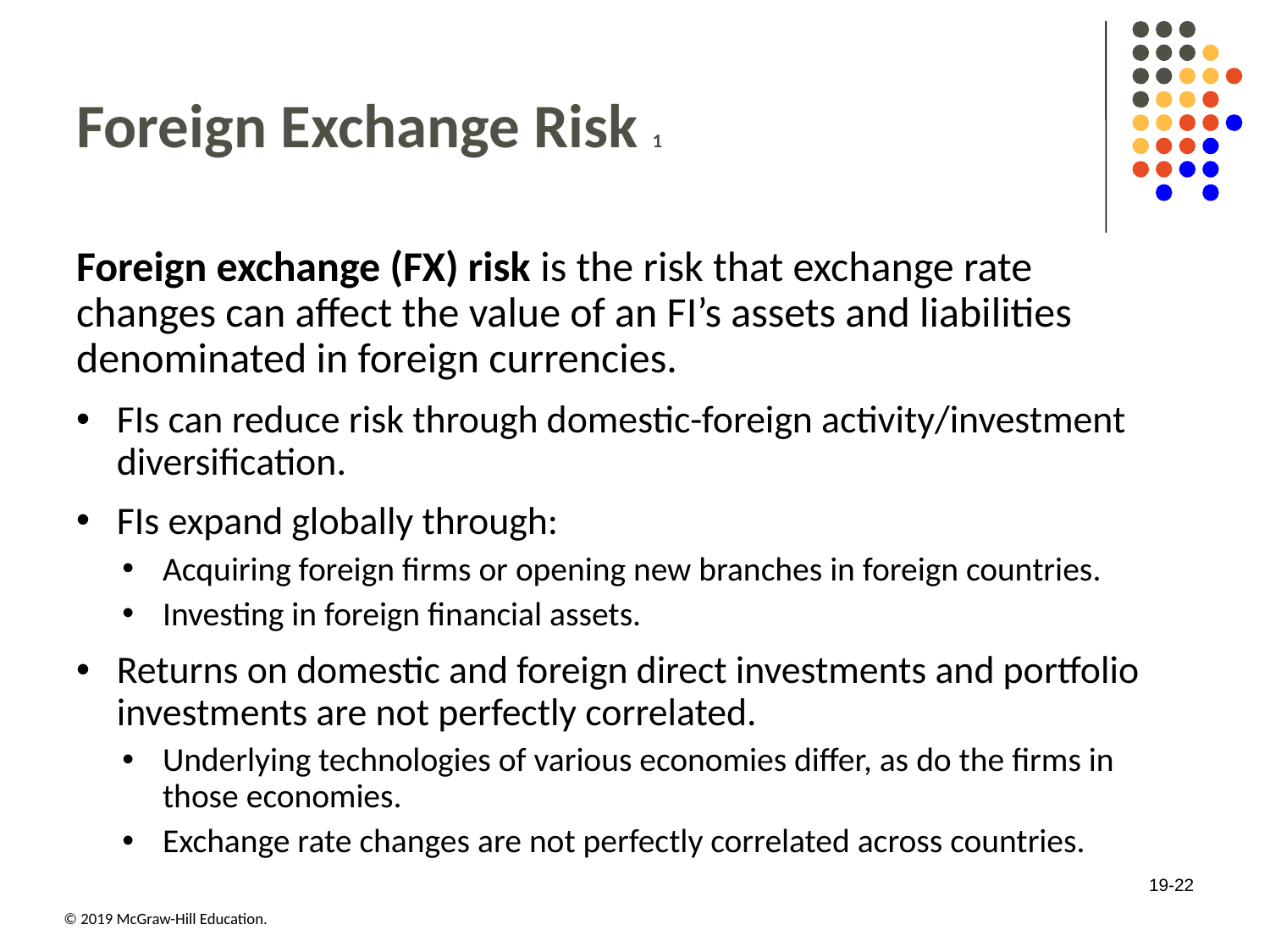

# Foreign Exchange Risk 1
Foreign exchange (FX) risk is the risk that exchange rate changes can affect the value of an FI’s assets and liabilities denominated in foreign currencies.
FIs can reduce risk through domestic-foreign activity/investment diversification.
FIs expand globally through:
Acquiring foreign firms or opening new branches in foreign countries.
Investing in foreign financial assets.
Returns on domestic and foreign direct investments and portfolio investments are not perfectly correlated.
Underlying technologies of various economies differ, as do the firms in those economies.
Exchange rate changes are not perfectly correlated across countries.
19-22